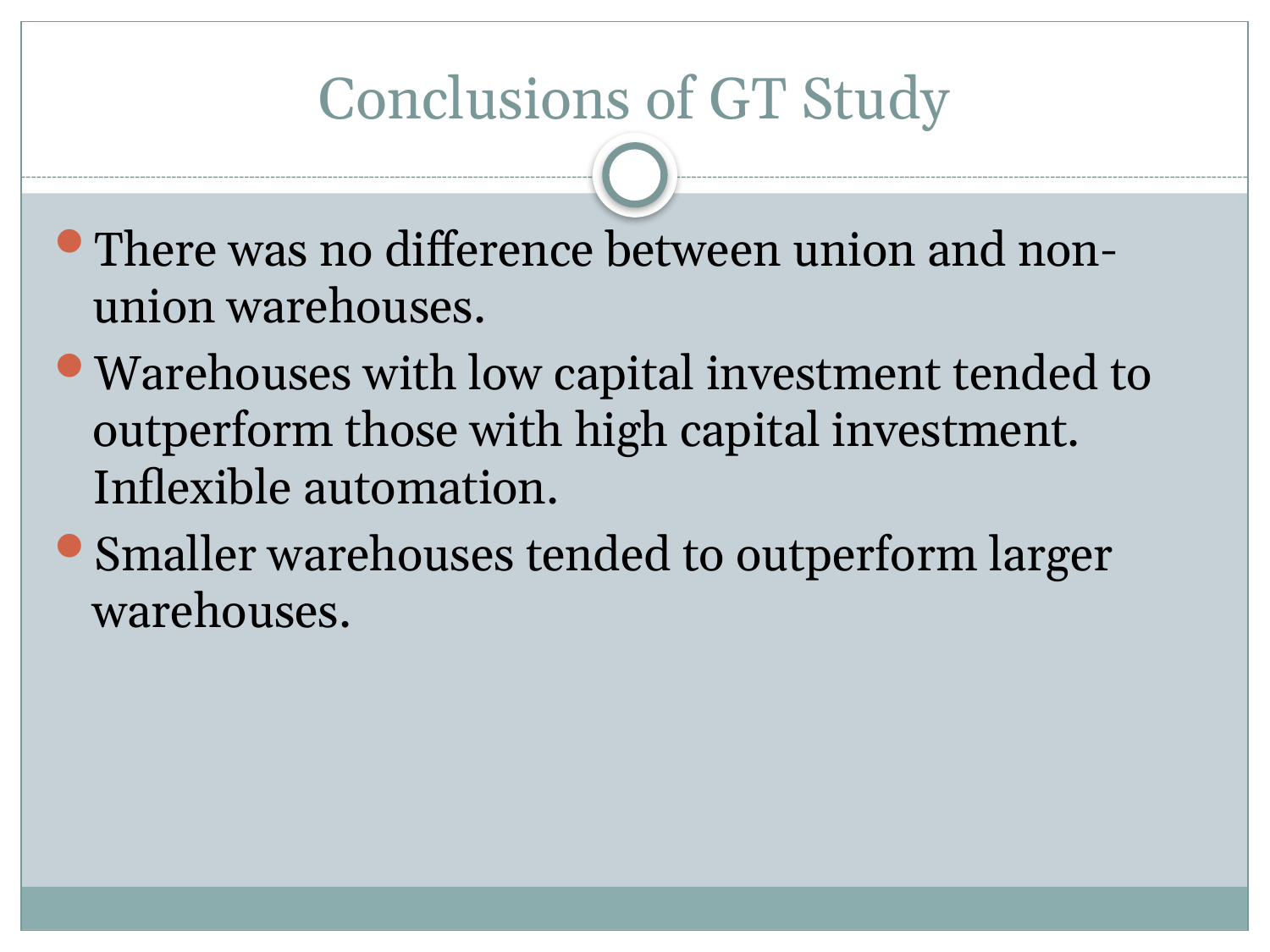

# Conclusions of GT Study
There was no difference between union and non-union warehouses.
Warehouses with low capital investment tended to outperform those with high capital investment.  Inflexible automation.
Smaller warehouses tended to outperform larger warehouses.